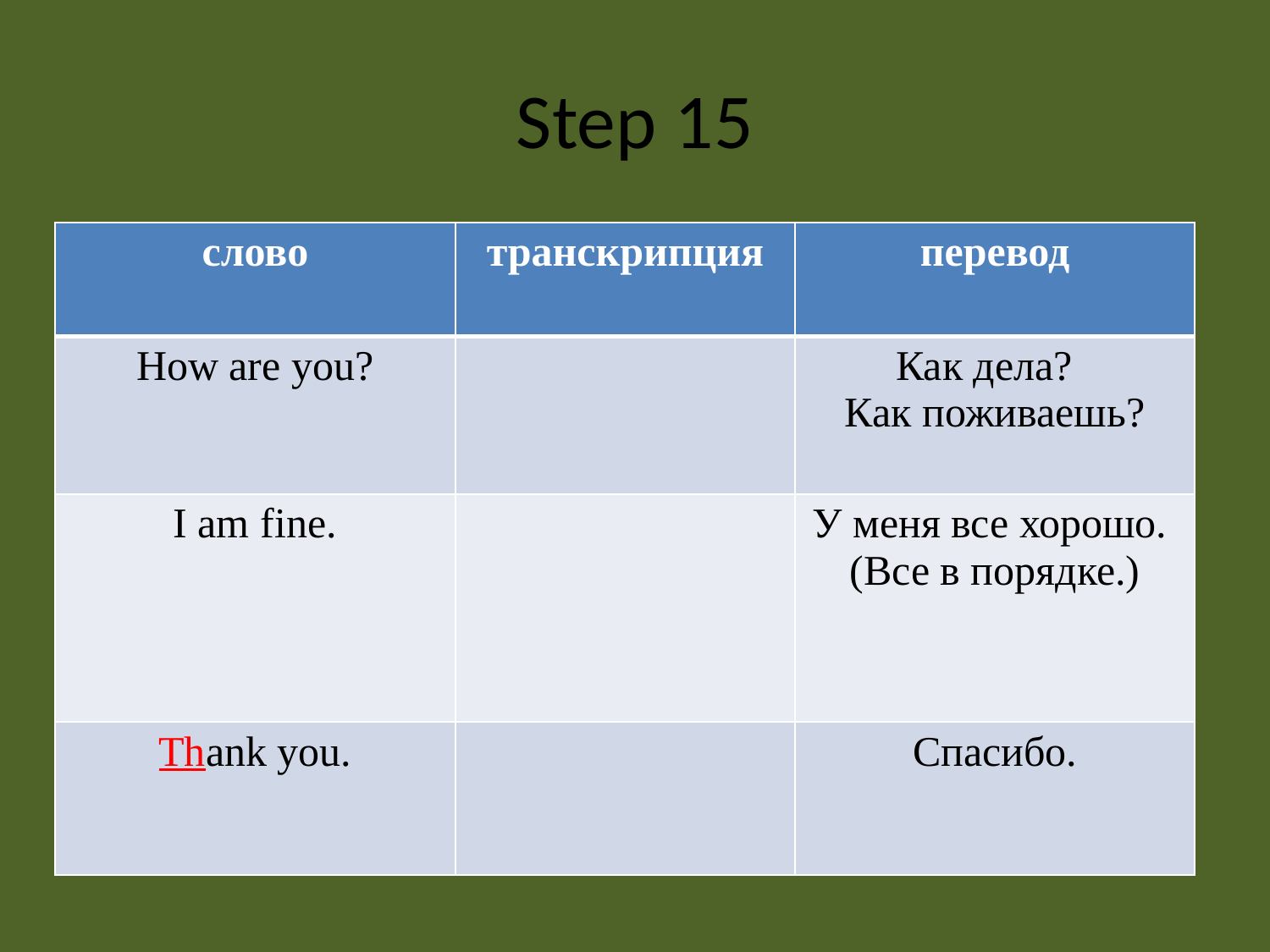

# Step 15
| слово | транскрипция | перевод |
| --- | --- | --- |
| How are you? |  | Как дела? Как поживаешь? |
| I am fine. |  | У меня все хорошо. (Все в порядке.) |
| Thank you. |  | Спасибо. |